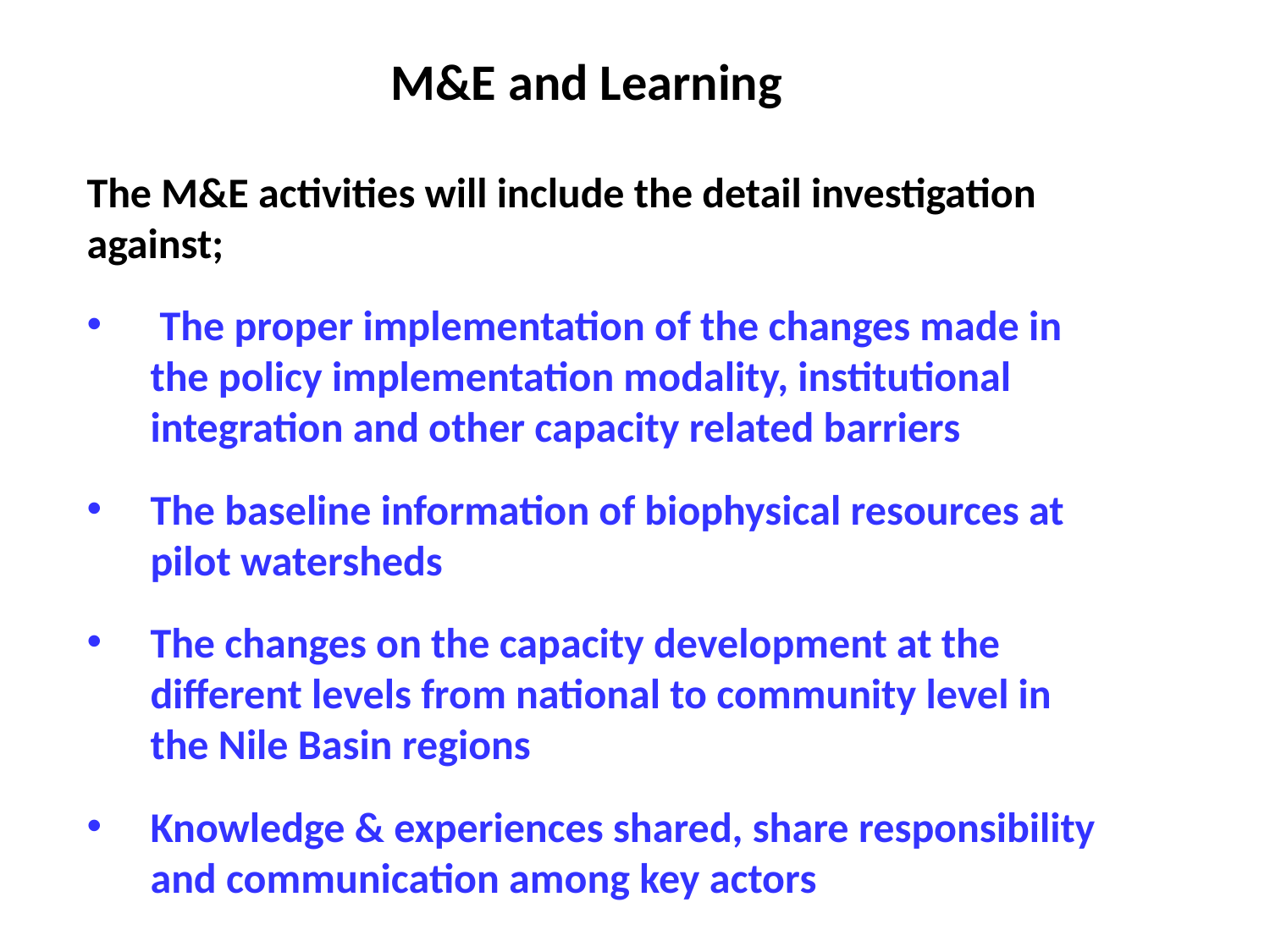

# M&E and Learning
The M&E activities will include the detail investigation against;
 The proper implementation of the changes made in the policy implementation modality, institutional integration and other capacity related barriers
The baseline information of biophysical resources at pilot watersheds
The changes on the capacity development at the different levels from national to community level in  the Nile Basin regions
Knowledge & experiences shared, share responsibility and communication among key actors